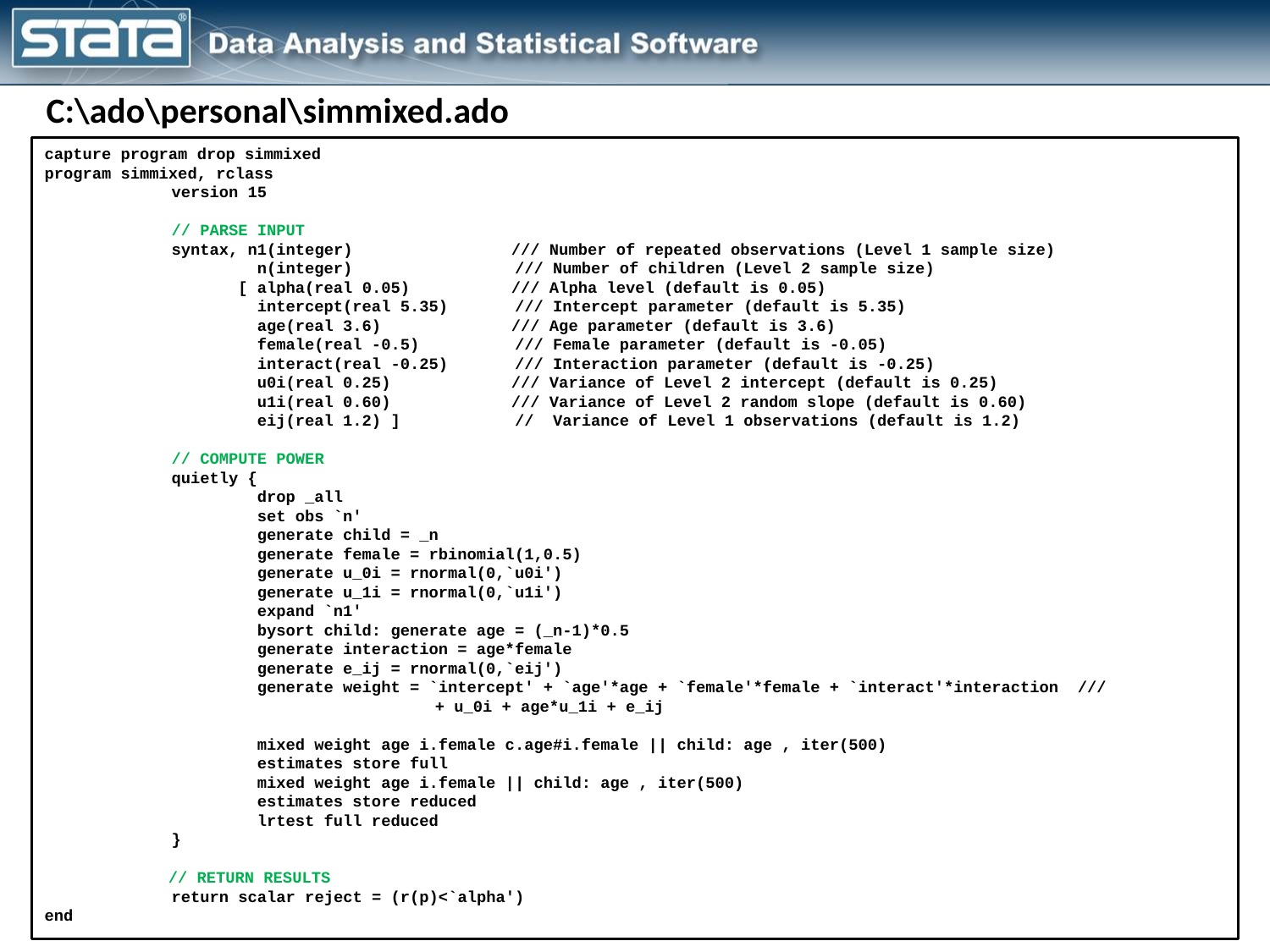

C:\ado\personal\simmixed.ado
capture program drop simmixed
program simmixed, rclass
	version 15

	// PARSE INPUT
	syntax, n1(integer)	         /// Number of repeated observations (Level 1 sample size)
	         n(integer)                 /// Number of children (Level 2 sample size)
	       [ alpha(real 0.05) 	         /// Alpha level (default is 0.05)
	         intercept(real 5.35)       /// Intercept parameter (default is 5.35)
	         age(real 3.6) 	         /// Age parameter (default is 3.6)
	         female(real -0.5)          /// Female parameter (default is -0.05)
	         interact(real -0.25)       /// Interaction parameter (default is -0.25)
	         u0i(real 0.25)	         /// Variance of Level 2 intercept (default is 0.25)
	         u1i(real 0.60) 	         /// Variance of Level 2 random slope (default is 0.60)
	         eij(real 1.2) ]            //  Variance of Level 1 observations (default is 1.2)

	// COMPUTE POWER
	quietly {
	         drop _all
	         set obs `n'
	         generate child = _n
	         generate female = rbinomial(1,0.5)
	         generate u_0i = rnormal(0,`u0i')
	         generate u_1i = rnormal(0,`u1i')
	         expand `n1'
	         bysort child: generate age = (_n-1)*0.5
	         generate interaction = age*female
	         generate e_ij = rnormal(0,`eij')
	         generate weight = `intercept' + `age'*age + `female'*female + `interact'*interaction  ///
                                         + u_0i + age*u_1i + e_ij

	         mixed weight age i.female c.age#i.female || child: age , iter(500)
	         estimates store full
	         mixed weight age i.female || child: age , iter(500)
	         estimates store reduced
	         lrtest full reduced
	}

             // RETURN RESULTS
	return scalar reject = (r(p)<`alpha')
end